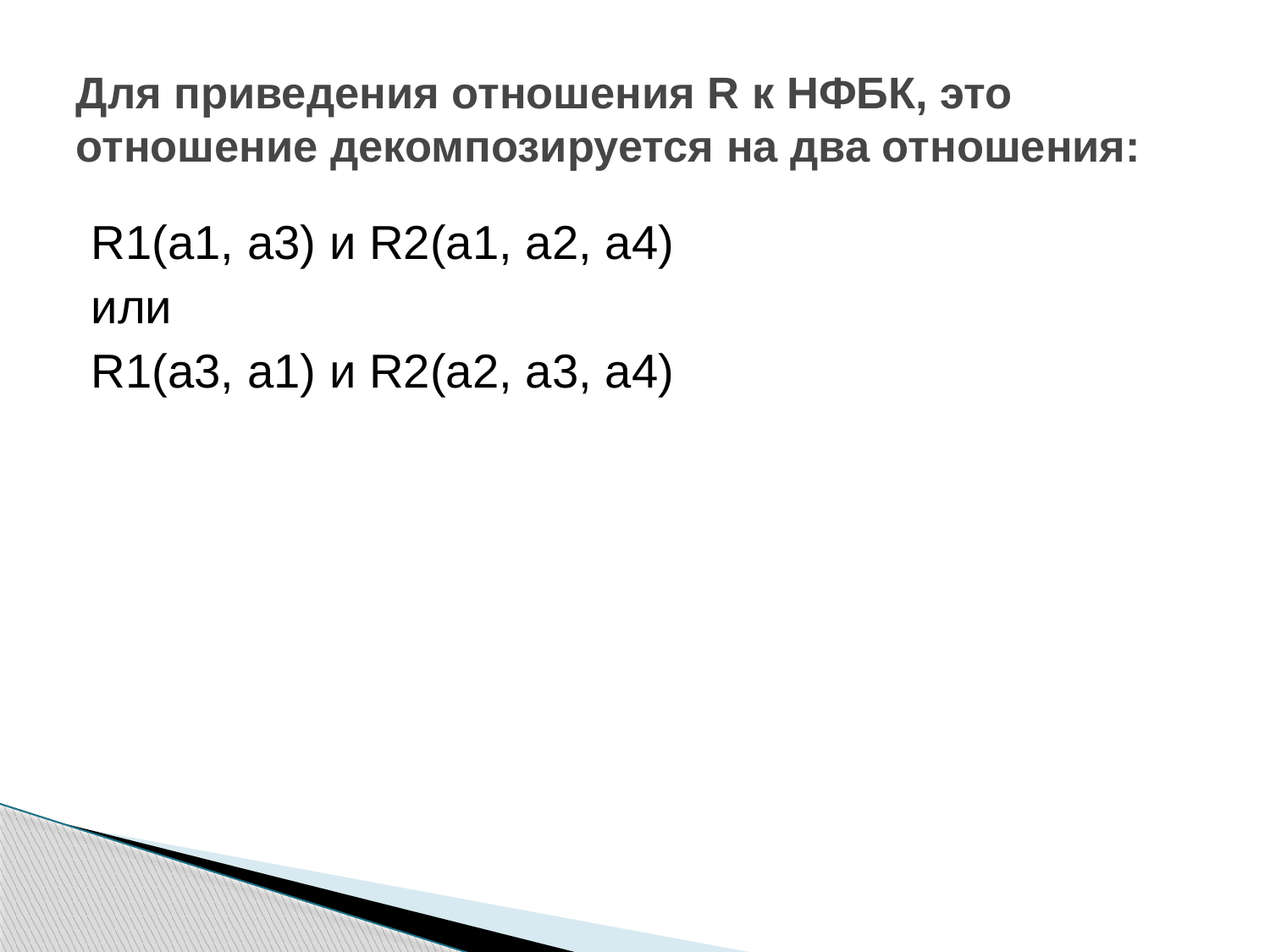

# Для приведения отношения R к НФБК, это отношение декомпозируется на два отношения:
R1(a1, a3) и R2(a1, a2, a4)
или
R1(a3, a1) и R2(a2, a3, a4)